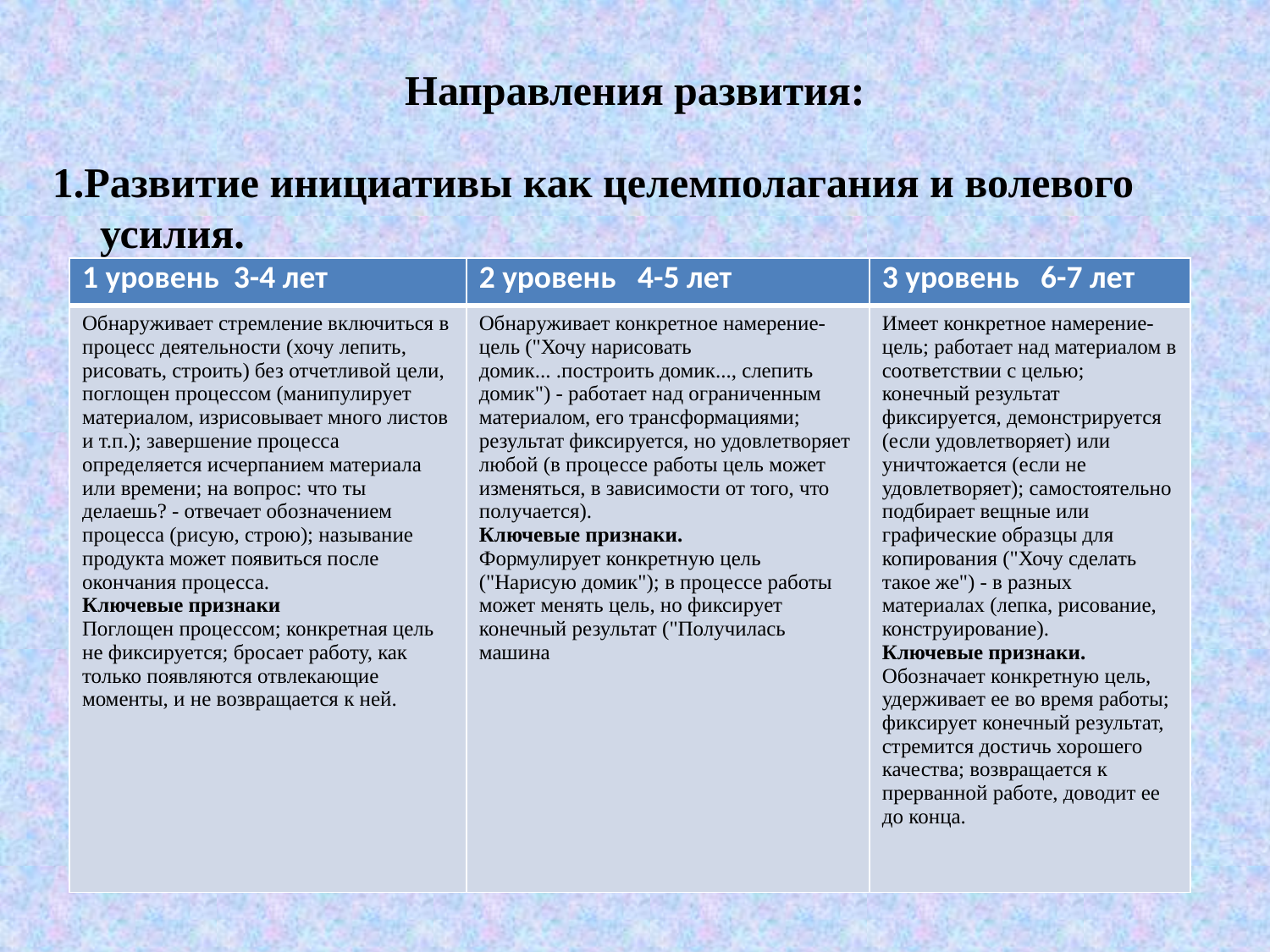

# Направления развития:
1.Развитие инициативы как целемполагания и волевого усилия.

| 1 уровень 3-4 лет | 2 уровень 4-5 лет | 3 уровень 6-7 лет |
| --- | --- | --- |
| Обнаруживает стремление включиться в процесс деятельности (хочу лепить, рисовать, строить) без отчетливой цели, поглощен процессом (манипулирует материалом, изрисовывает много листов и т.п.); завершение процесса определяется исчерпанием материала или времени; на вопрос: что ты делаешь? - отвечает обозначением процесса (рисую, строю); называние продукта может появиться после окончания процесса. Ключевые признаки Поглощен процессом; конкретная цель не фиксируется; бросает работу, как только появляются отвлекающие моменты, и не возвращается к ней. | Обнаруживает конкретное намерение-цель ("Хочу нарисовать домик... .построить домик..., слепить домик") - работает над ограниченным материалом, его трансформациями; результат фиксируется, но удовлетворяет любой (в процессе работы цель может изменяться, в зависимости от того, что получается). Ключевые признаки. Формулирует конкретную цель ("Нарисую домик"); в процессе работы может менять цель, но фиксирует конечный результат ("Получилась машина | Имеет конкретное намерение-цель; работает над материалом в соответствии с целью; конечный результат фиксируется, демонстрируется (если удовлетворяет) или уничтожается (если не удовлетворяет); самостоятельно подбирает вещные или графические образцы для копирования ("Хочу сделать такое же") - в разных материалах (лепка, рисование, конструирование). Ключевые признаки. Обозначает конкретную цель, удерживает ее во время работы; фиксирует конечный результат, стремится достичь хорошего качества; возвращается к прерванной работе, доводит ее до конца. |